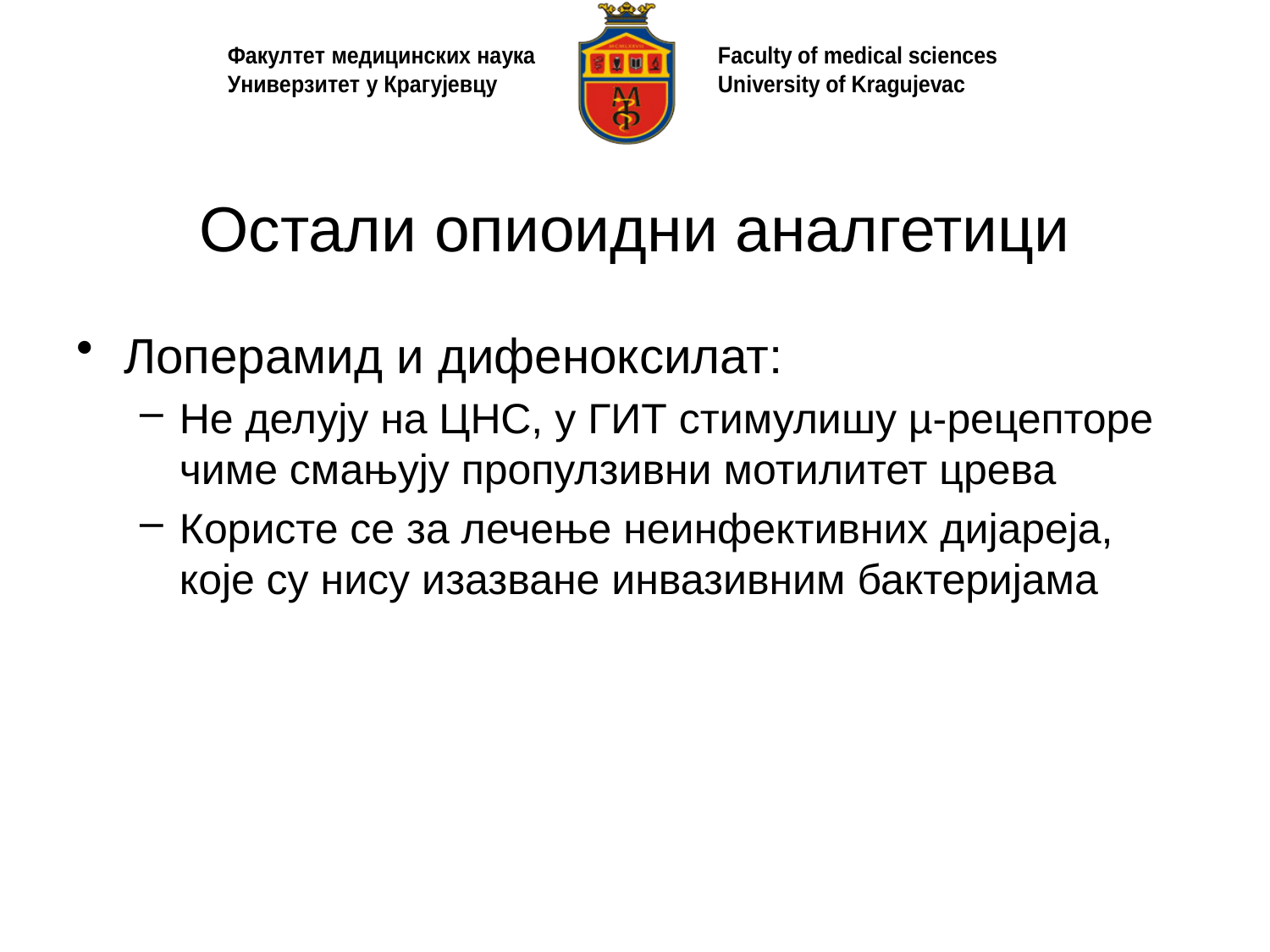

# Остали опиоидни аналгетици
Лоперамид и дифеноксилат:
Не делују на ЦНС, у ГИТ стимулишу µ-рецепторе чиме смањују пропулзивни мотилитет црева
Користе се за лечење неинфективних дијареја, које су нису изазване инвазивним бактеријама